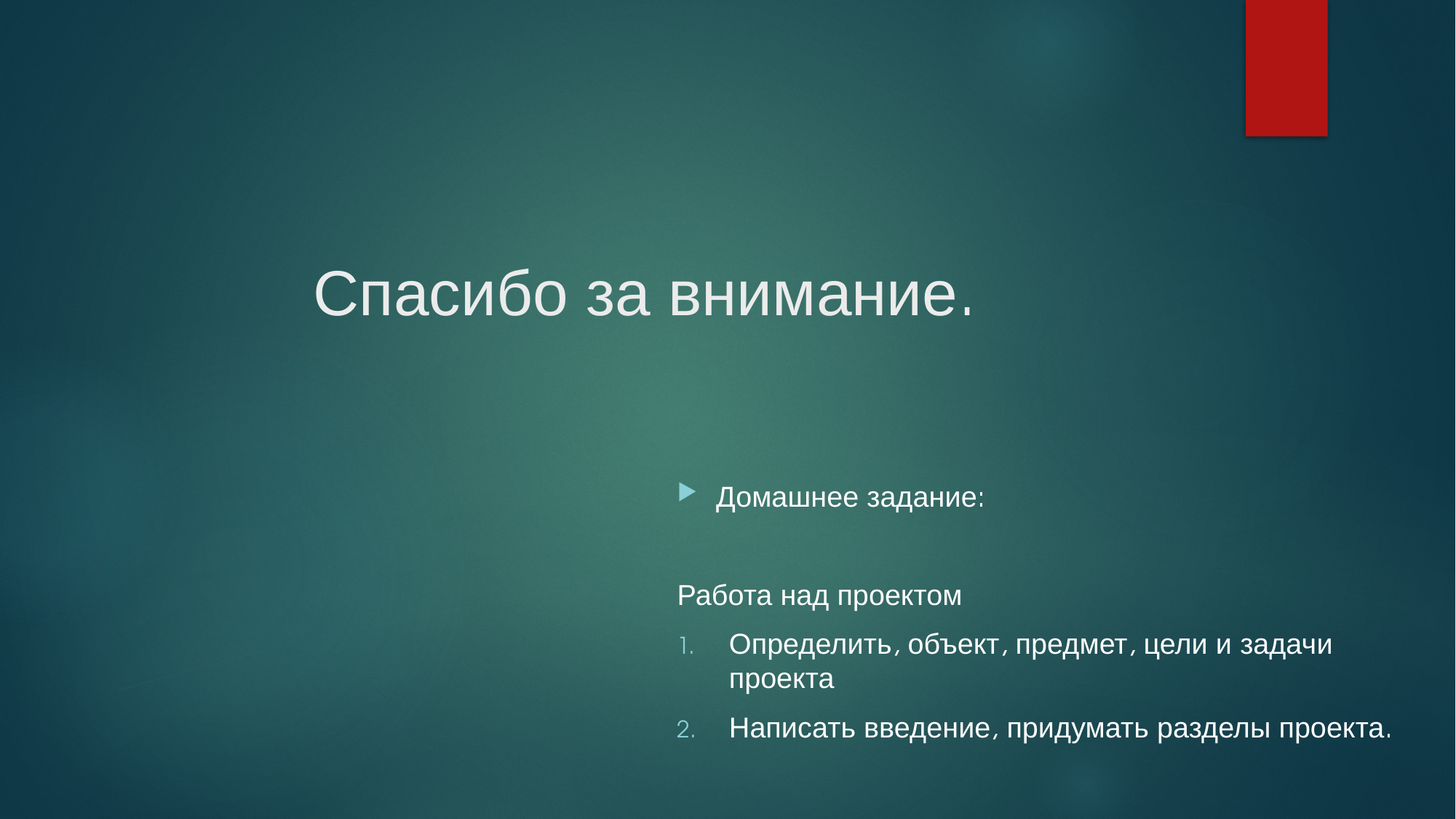

# Спасибо за внимание.
Домашнее задание:

Работа над проектом
Определить, объект, предмет, цели и задачи проекта
Написать введение, придумать разделы проекта.